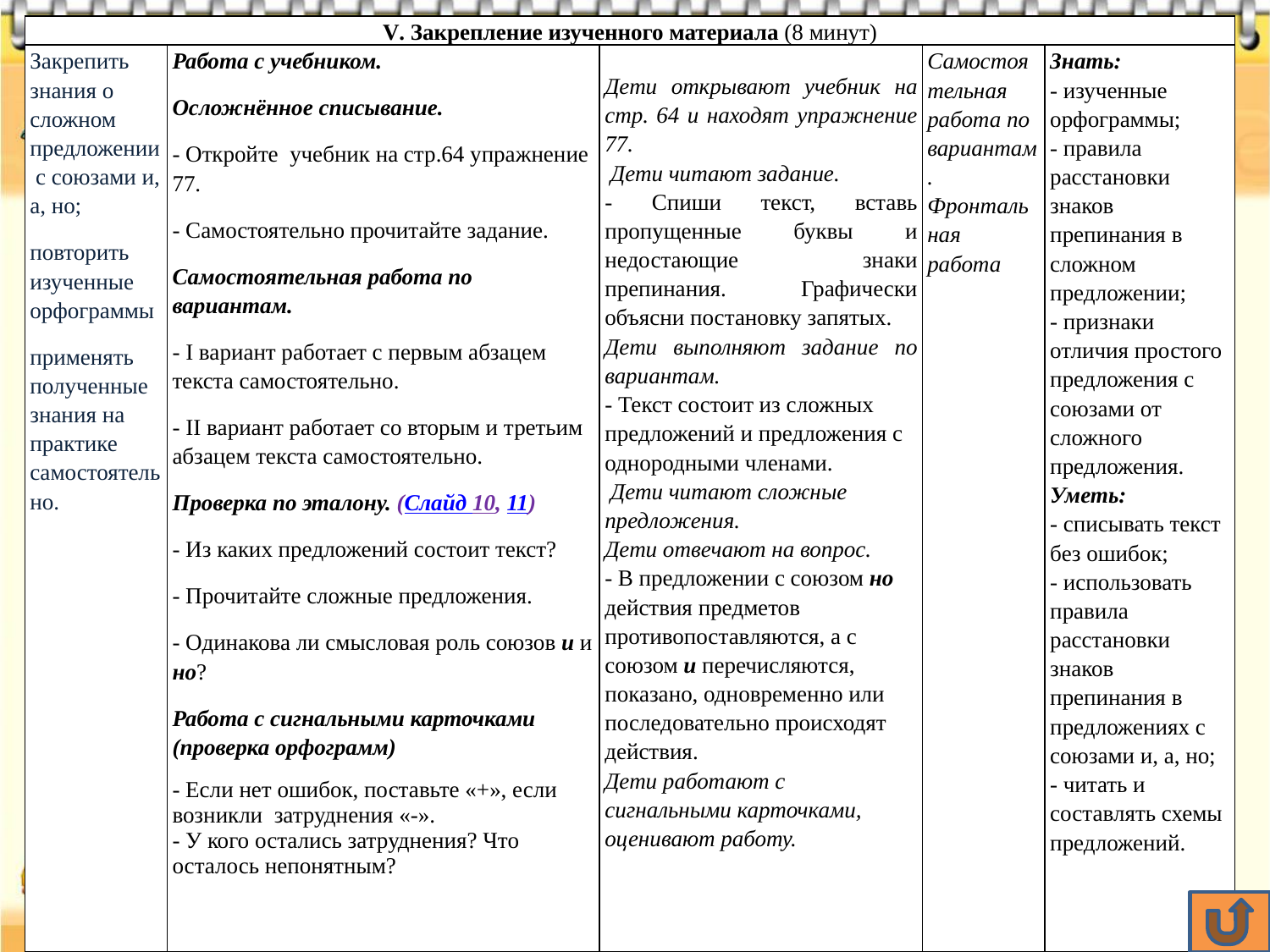

| V. Закрепление изученного материала (8 минут) |  |  |  |  |
| --- | --- | --- | --- | --- |
| Закрепить знания о сложном предложении с союзами и, а, но; повторить изученные орфограммы применять полученные знания на практике самостоятельно. | Работа с учебником. Осложнённое списывание. - Откройте учебник на стр.64 упражнение 77. - Самостоятельно прочитайте задание. Самостоятельная работа по вариантам. - I вариант работает с первым абзацем текста самостоятельно. - II вариант работает со вторым и третьим абзацем текста самостоятельно. Проверка по эталону. (Слайд 10, 11) - Из каких предложений состоит текст? - Прочитайте сложные предложения. - Одинакова ли смысловая роль союзов и и но? Работа с сигнальными карточками (проверка орфограмм) - Если нет ошибок, поставьте «+», если возникли затруднения «-». - У кого остались затруднения? Что осталось непонятным? | Дети открывают учебник на стр. 64 и находят упражнение 77. Дети читают задание. - Спиши текст, вставь пропущенные буквы и недостающие знаки препинания. Графически объясни постановку запятых. Дети выполняют задание по вариантам. - Текст состоит из сложных предложений и предложения с однородными членами. Дети читают сложные предложения. Дети отвечают на вопрос. - В предложении с союзом но действия предметов противопоставляются, а с союзом и перечисляются, показано, одновременно или последовательно происходят действия. Дети работают с сигнальными карточками, оценивают работу. | Самостоятельная работа по вариантам. Фронтальная работа | Знать: - изученные орфограммы; - правила расстановки знаков препинания в сложном предложении; - признаки отличия простого предложения с союзами от сложного предложения. Уметь: - списывать текст без ошибок; - использовать правила расстановки знаков препинания в предложениях с союзами и, а, но; - читать и составлять схемы предложений. |